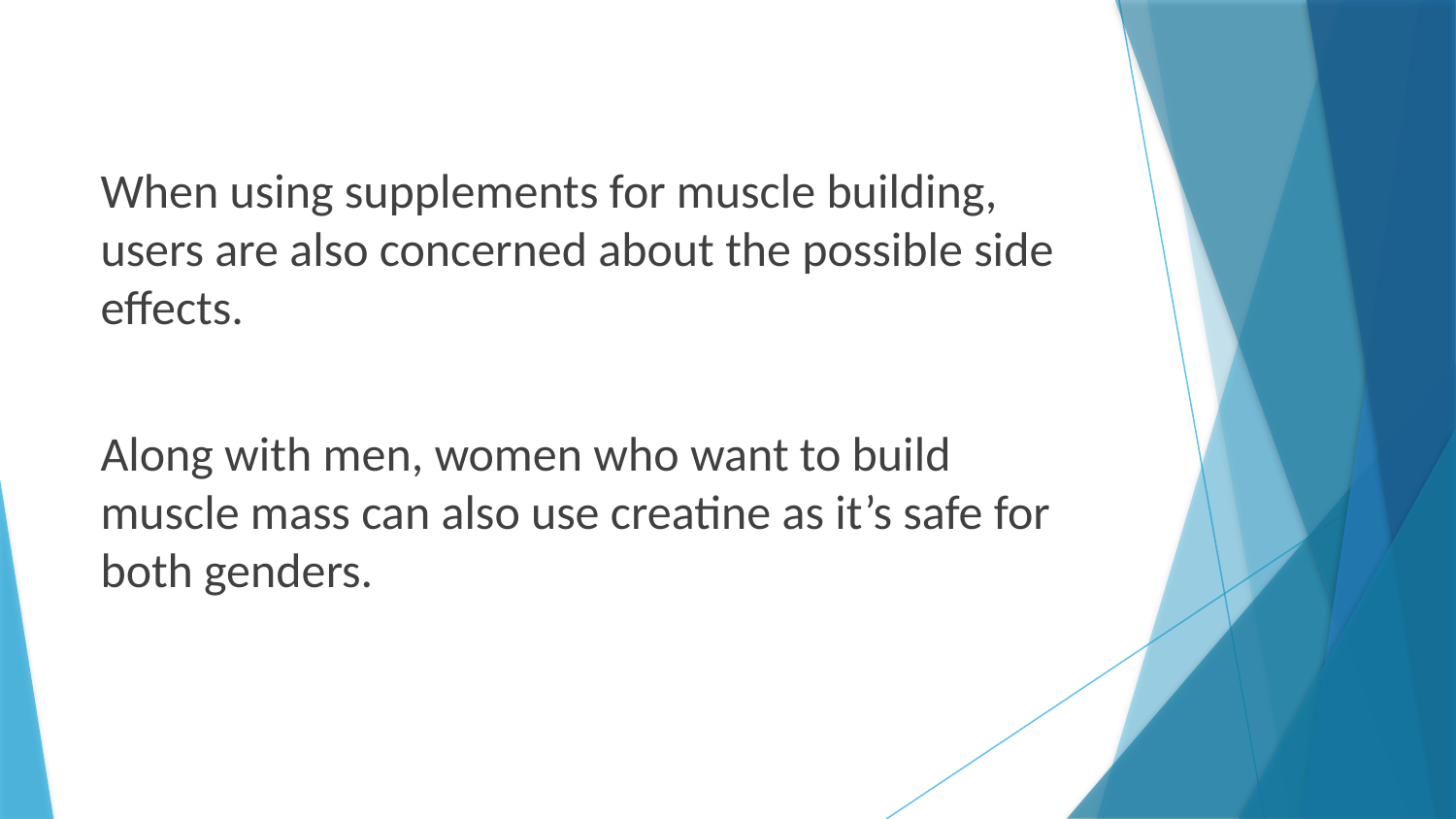

When using supplements for muscle building, users are also concerned about the possible side effects.

Along with men, women who want to build muscle mass can also use creatine as it’s safe for both genders.